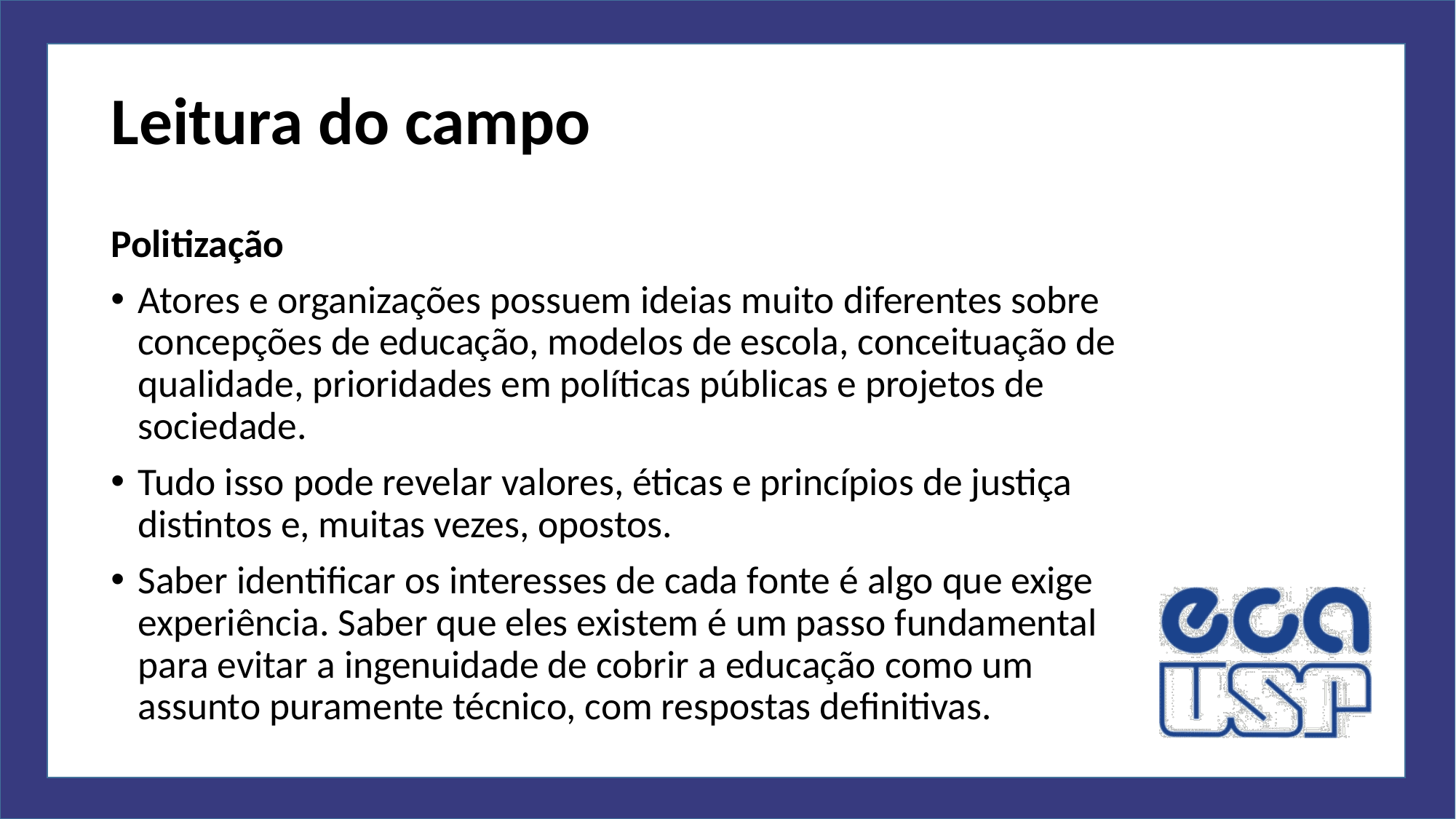

# Leitura do campo
Politização
Atores e organizações possuem ideias muito diferentes sobre concepções de educação, modelos de escola, conceituação de qualidade, prioridades em políticas públicas e projetos de sociedade.
Tudo isso pode revelar valores, éticas e princípios de justiça distintos e, muitas vezes, opostos.
Saber identificar os interesses de cada fonte é algo que exige experiência. Saber que eles existem é um passo fundamental para evitar a ingenuidade de cobrir a educação como um assunto puramente técnico, com respostas definitivas.